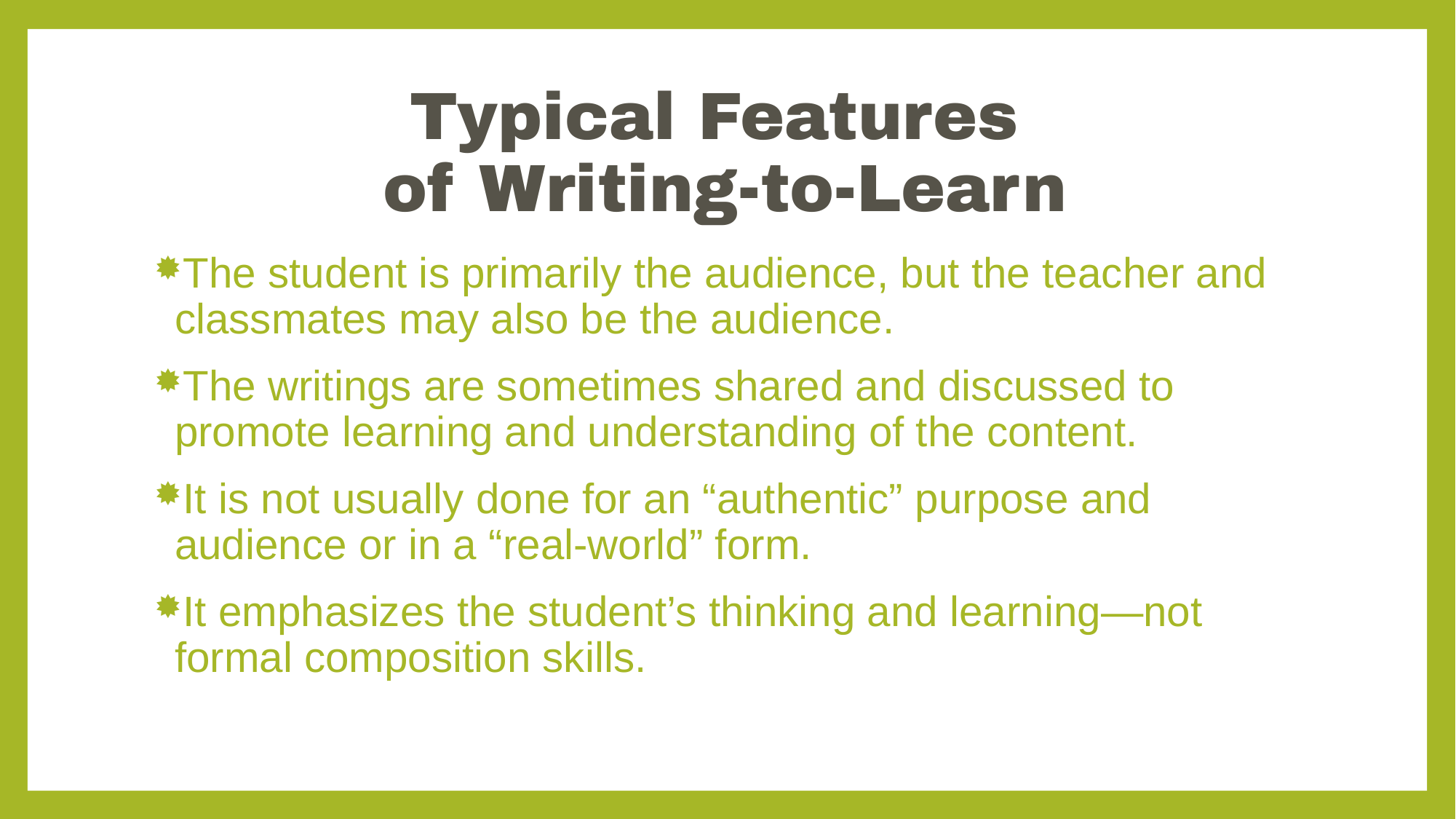

# Typical Features of Writing-to-Learn
The student is primarily the audience, but the teacher and classmates may also be the audience.
The writings are sometimes shared and discussed to promote learning and understanding of the content.
It is not usually done for an “authentic” purpose and audience or in a “real-world” form.
It emphasizes the student’s thinking and learning—not formal composition skills.